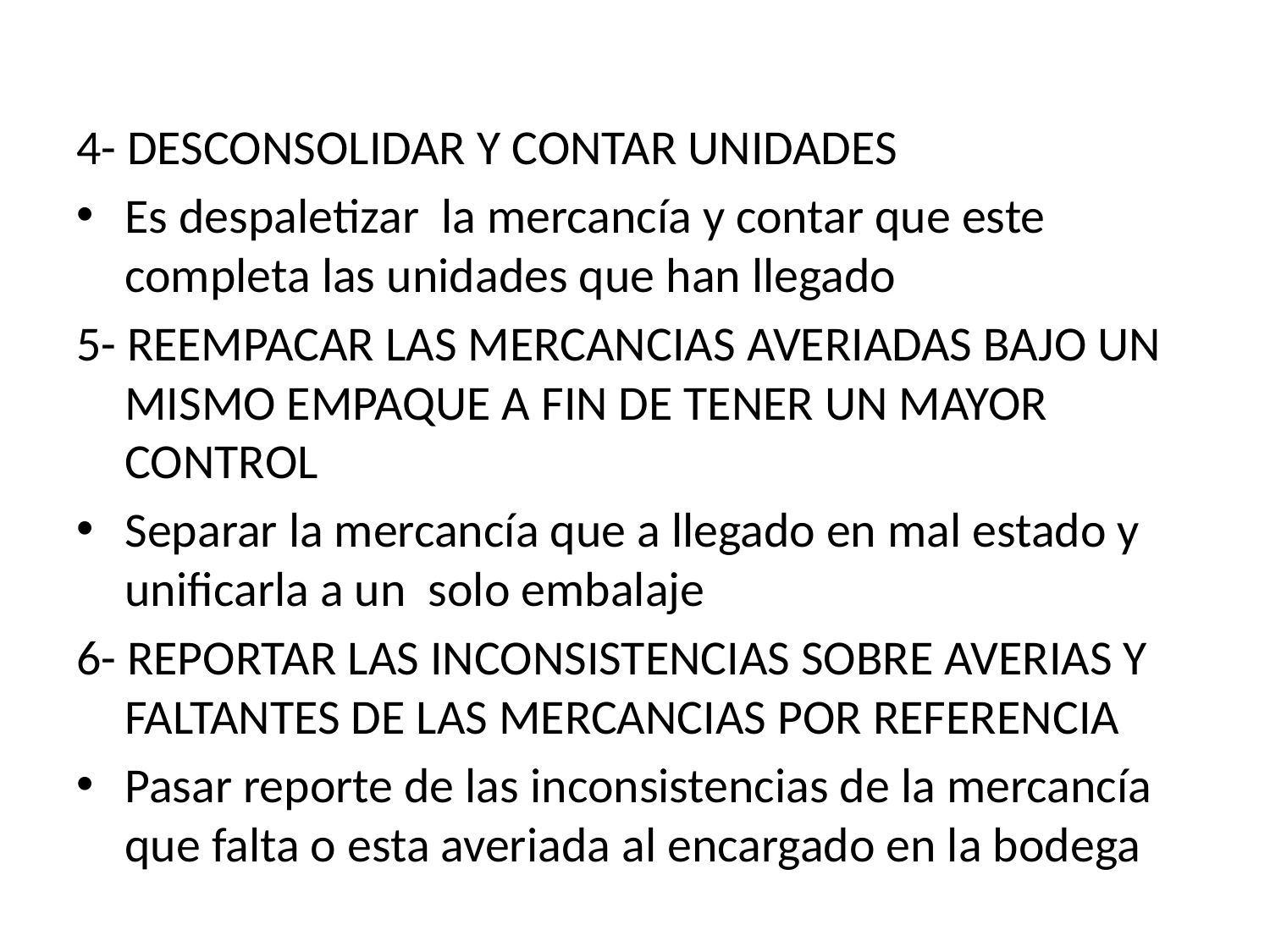

#
4- DESCONSOLIDAR Y CONTAR UNIDADES
Es despaletizar  la mercancía y contar que este completa las unidades que han llegado
5- REEMPACAR LAS MERCANCIAS AVERIADAS BAJO UN MISMO EMPAQUE A FIN DE TENER UN MAYOR CONTROL
Separar la mercancía que a llegado en mal estado y unificarla a un  solo embalaje
6- REPORTAR LAS INCONSISTENCIAS SOBRE AVERIAS Y FALTANTES DE LAS MERCANCIAS POR REFERENCIA
Pasar reporte de las inconsistencias de la mercancía que falta o esta averiada al encargado en la bodega